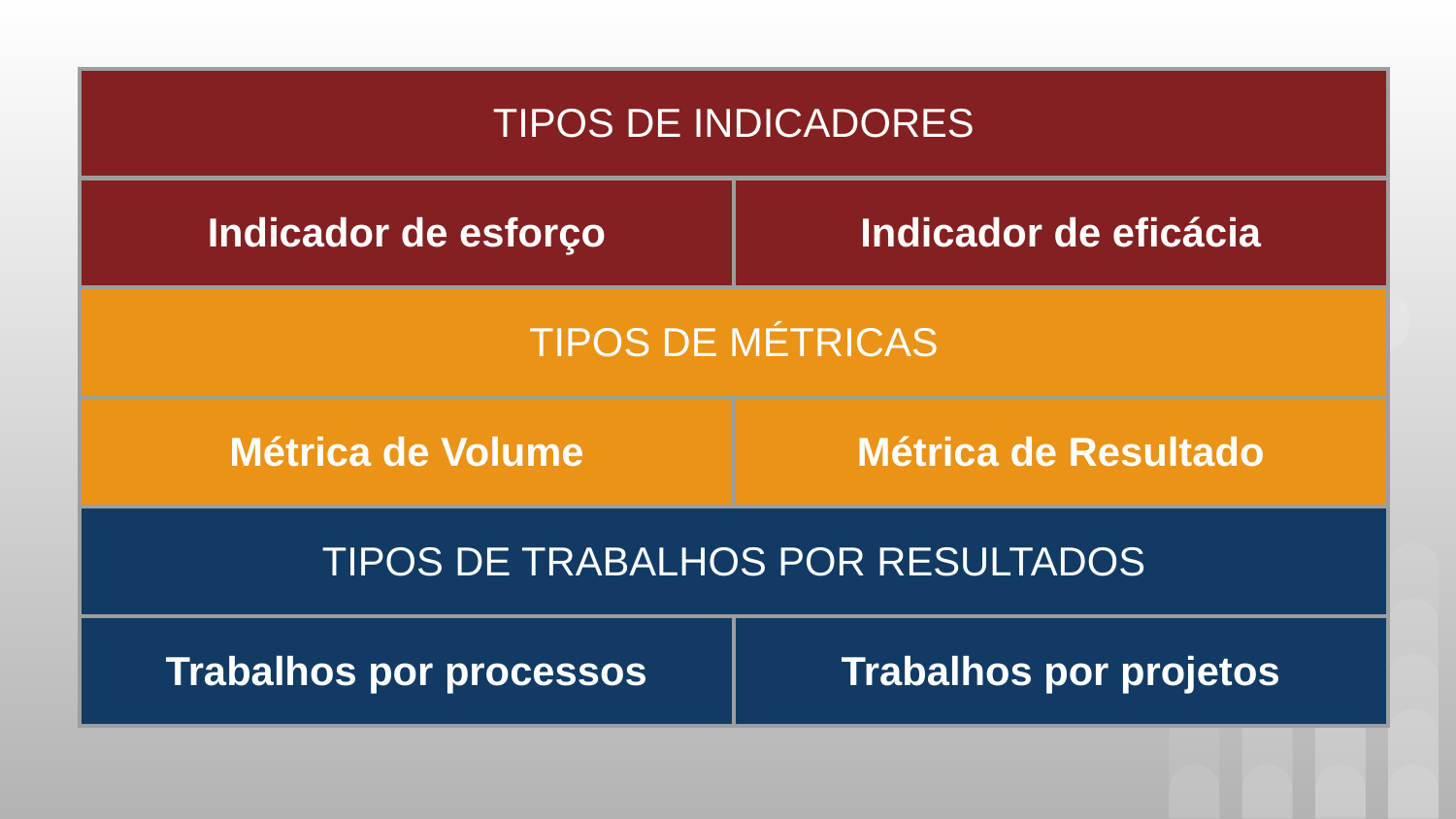

| TIPOS DE INDICADORES |  |
| --- | --- |
| Indicador de esforço | Indicador de eficácia |
| TIPOS DE MÉTRICAS |  |
| Métrica de Volume | Métrica de Resultado |
| TIPOS DE TRABALHOS POR RESULTADOS |  |
| Trabalhos por processos | Trabalhos por projetos |